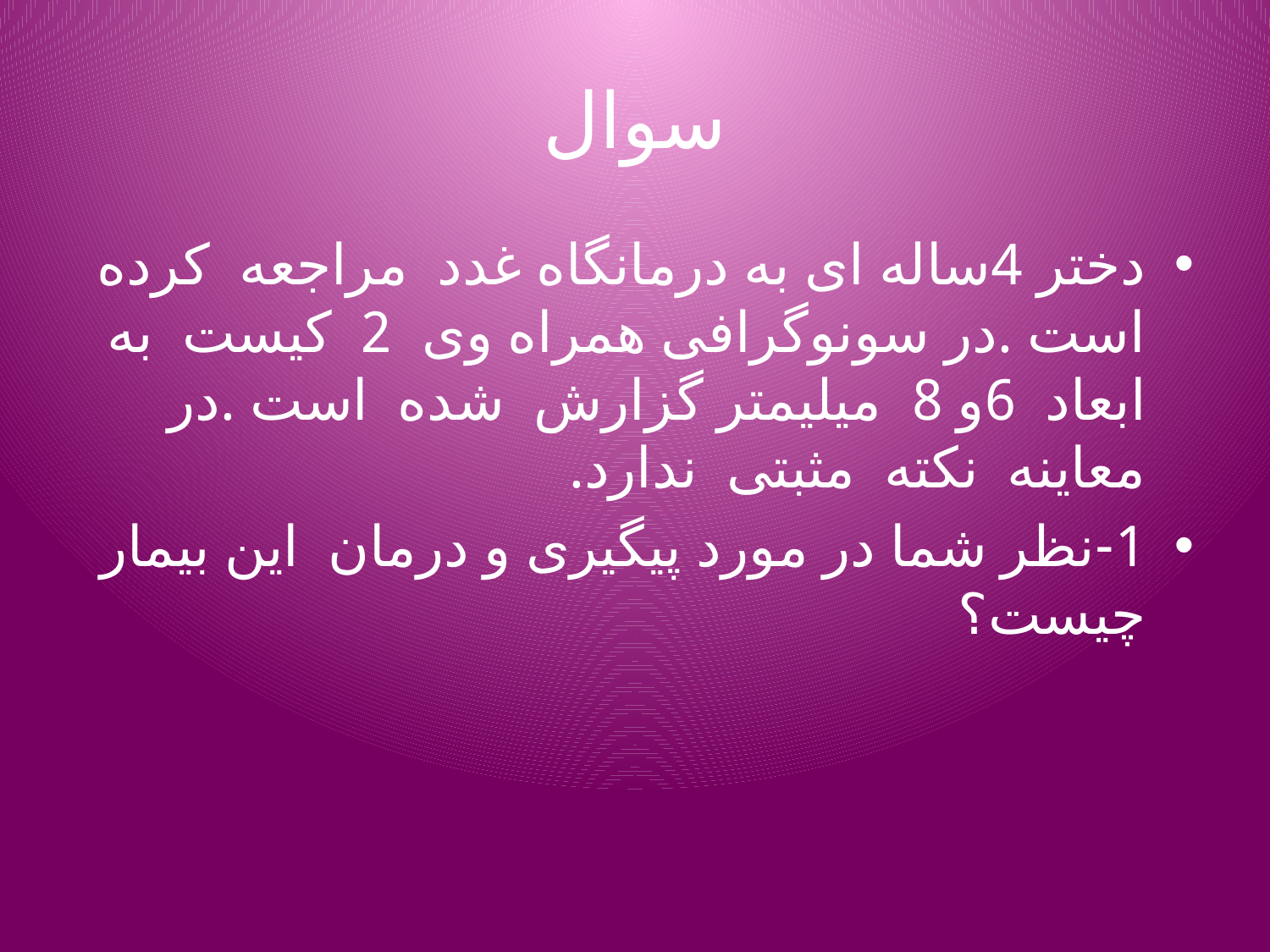

# سوال
دختر 4ساله ای به درمانگاه غدد  مراجعه  کرده  است .در سونوگرافی همراه وی  2  کیست  به  ابعاد  6و 8  میلیمتر گزارش  شده  است .در  معاینه  نکته  مثبتی  ندارد.
1-نظر شما در مورد پیگیری و درمان  این بیمار چیست؟